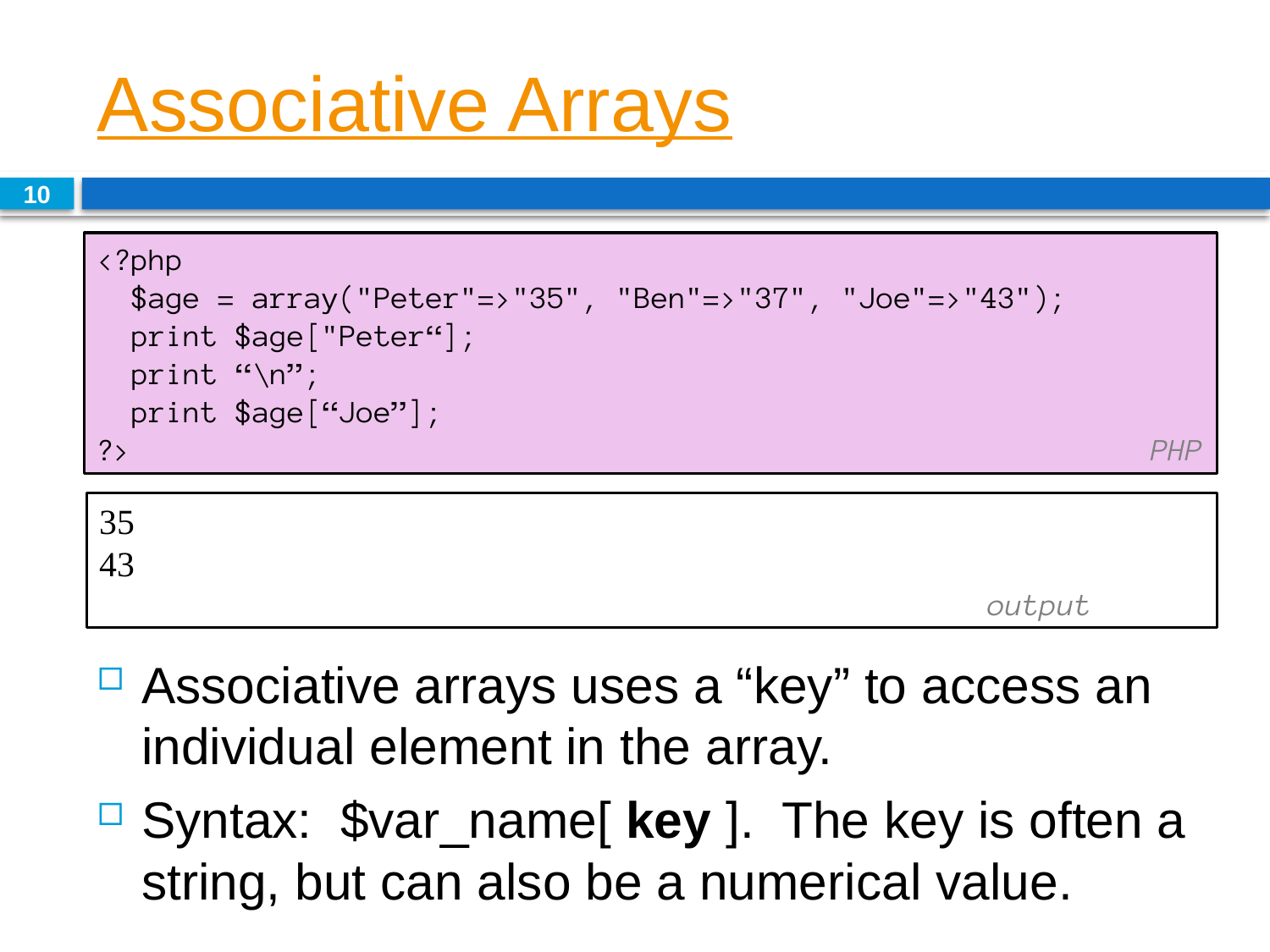

# Associative Arrays
10
<?php
  $age = array("Peter"=>"35", "Ben"=>"37", "Joe"=>"43");
  print $age["Peter“];
  print “\n”;
  print $age[“Joe”];
?> 								  PHP
35
43				      											output
Associative arrays uses a “key” to access an individual element in the array.
Syntax:  $var_name[ key ].  The key is often a string, but can also be a numerical value.